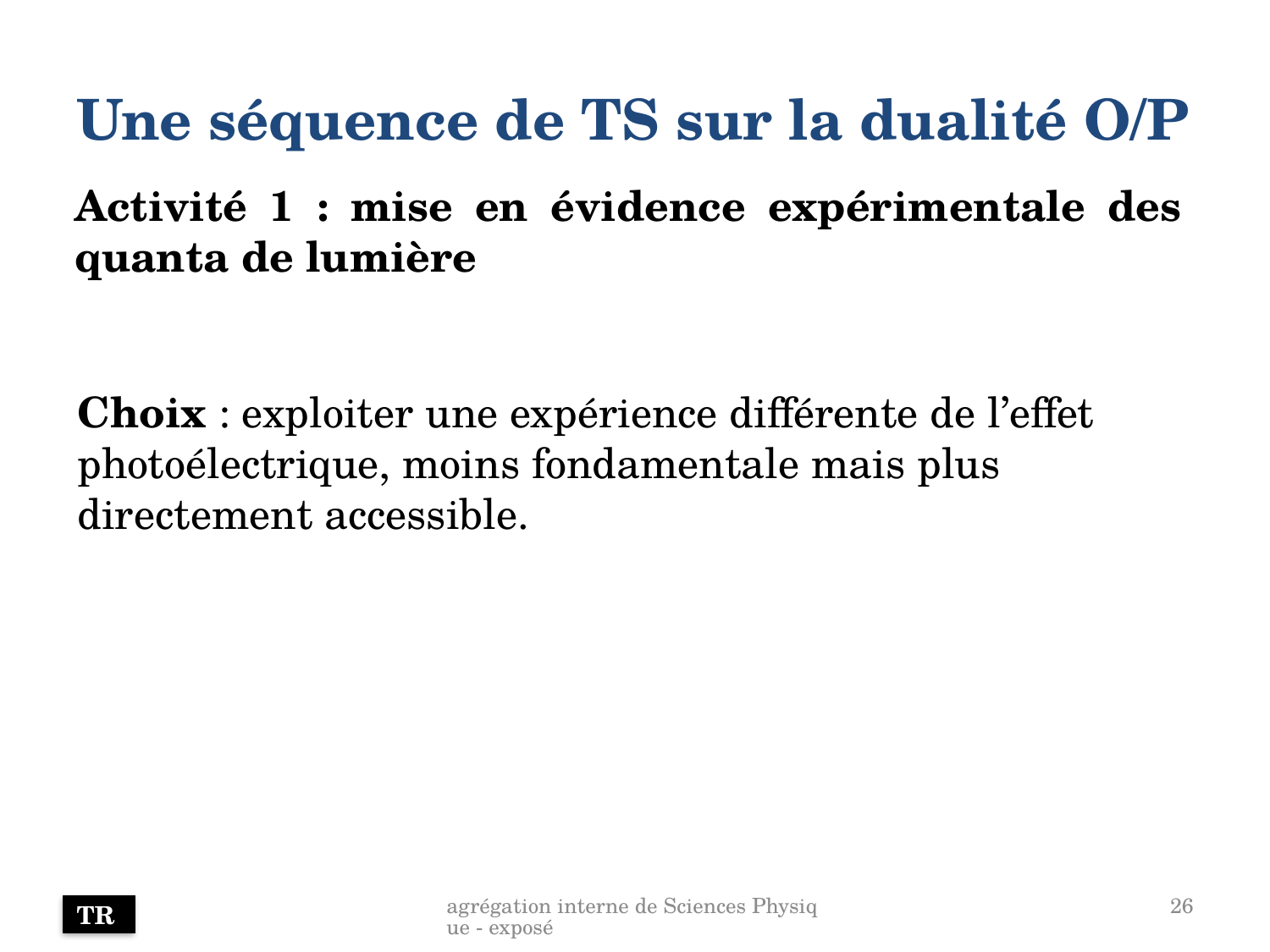

# Une séquence de TS sur la dualité O/P
Activité 1 : mise en évidence expérimentale des quanta de lumière
Choix : exploiter une expérience différente de l’effet photoélectrique, moins fondamentale mais plus directement accessible.
interférences, diffraction
(TS)
obtention de franges
laser, spectres
(1ère et TS)
agrégation interne de Sciences Physique - exposé
26
TR